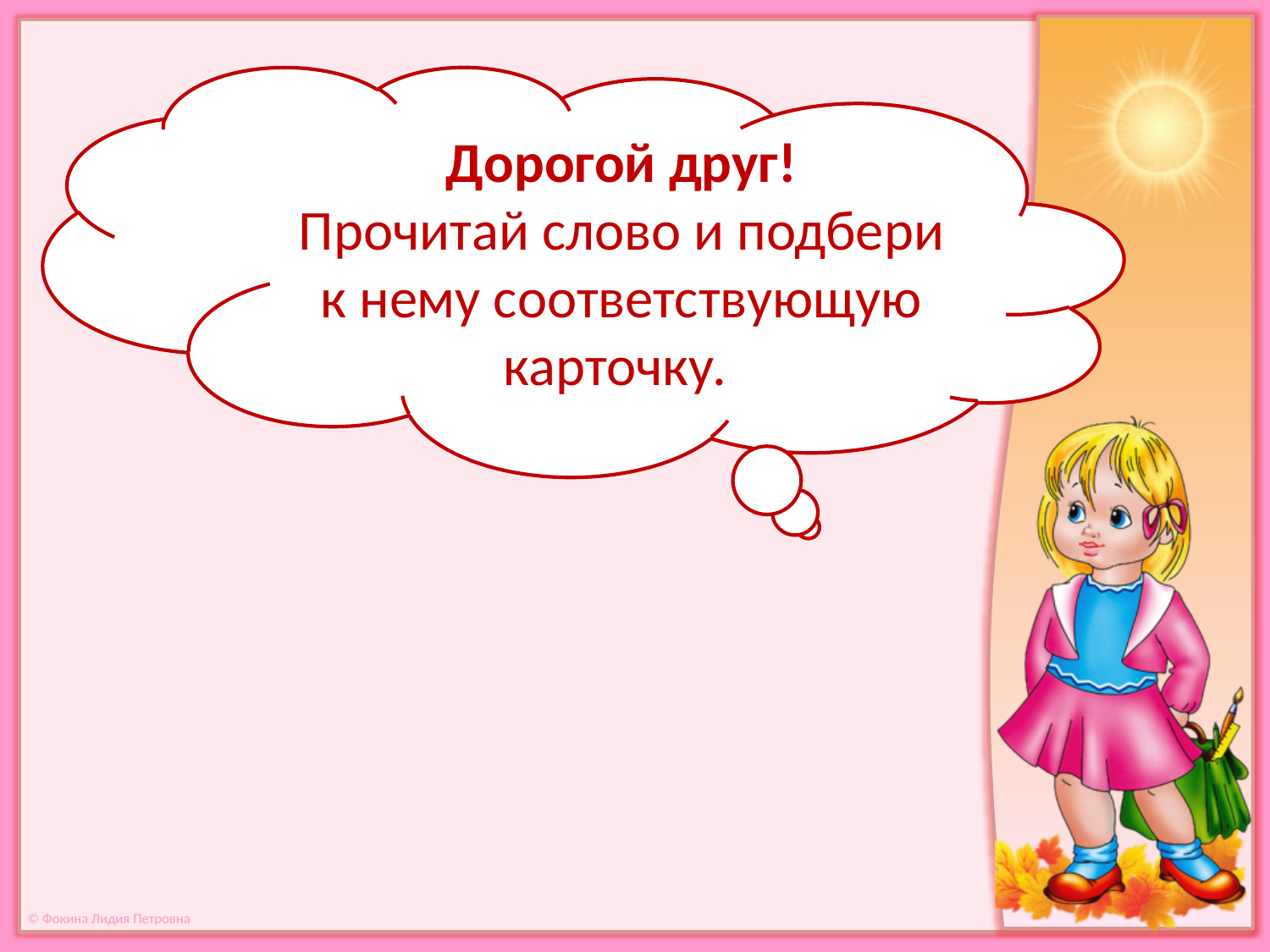

Дорогой друг!
Прочитай слово и подбери к нему соответствующую карточку.